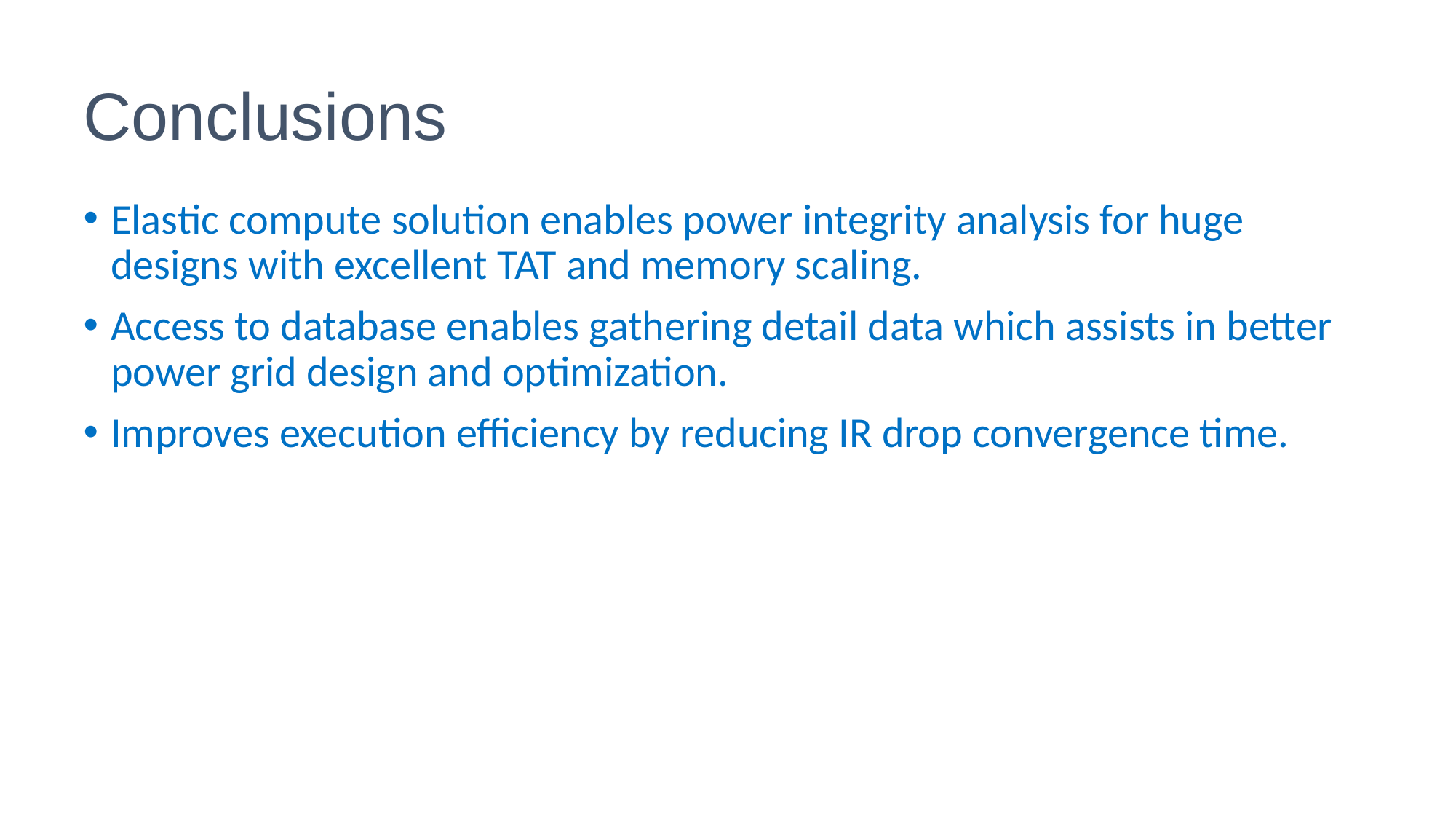

# Conclusions
Elastic compute solution enables power integrity analysis for huge designs with excellent TAT and memory scaling.
Access to database enables gathering detail data which assists in better power grid design and optimization.
Improves execution efficiency by reducing IR drop convergence time.